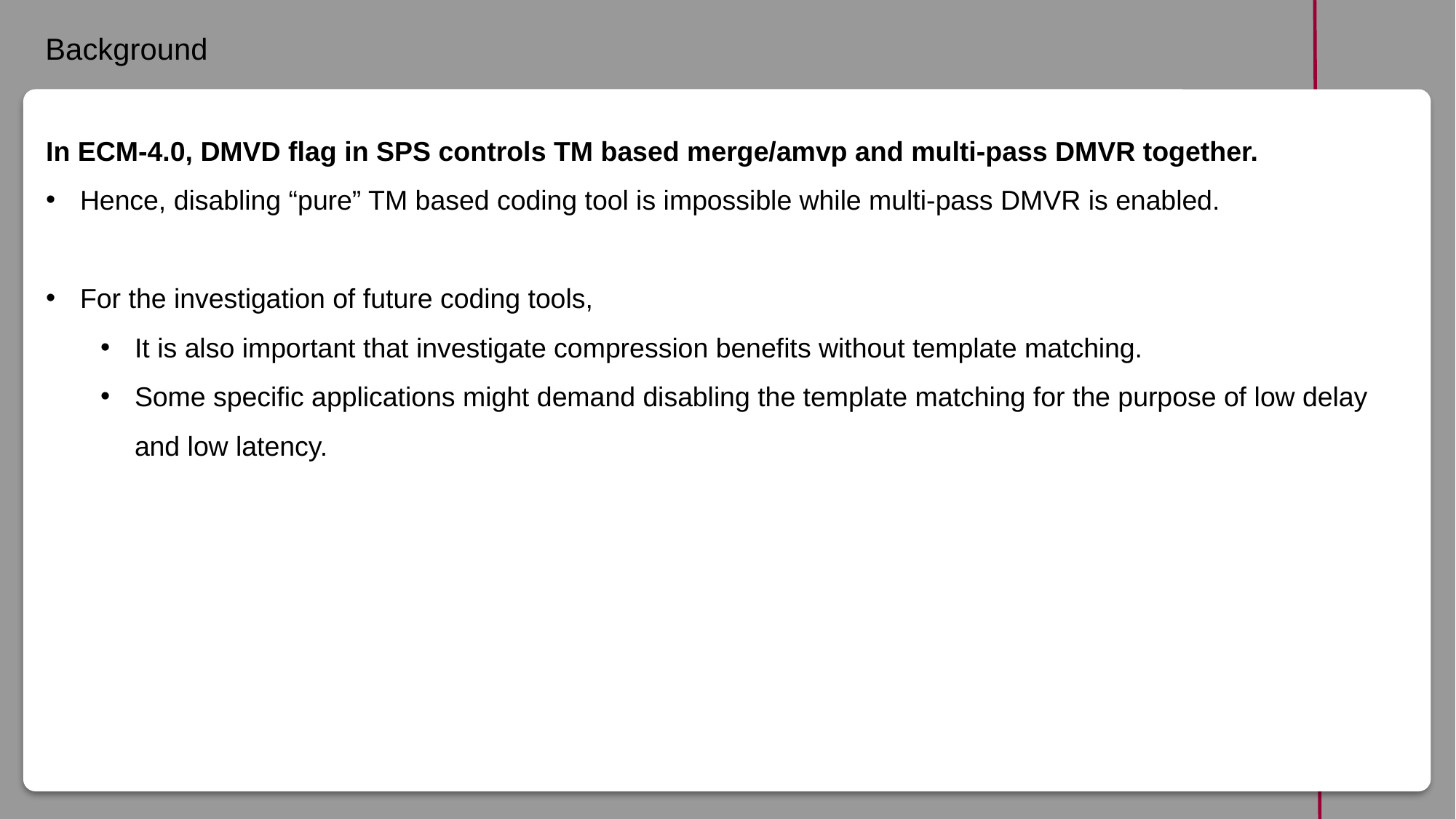

Background

In ECM-4.0, DMVD flag in SPS controls TM based merge/amvp and multi-pass DMVR together.
Hence, disabling “pure” TM based coding tool is impossible while multi-pass DMVR is enabled.

For the investigation of future coding tools,
It is also important that investigate compression benefits without template matching.
Some specific applications might demand disabling the template matching for the purpose of low delay and low latency.